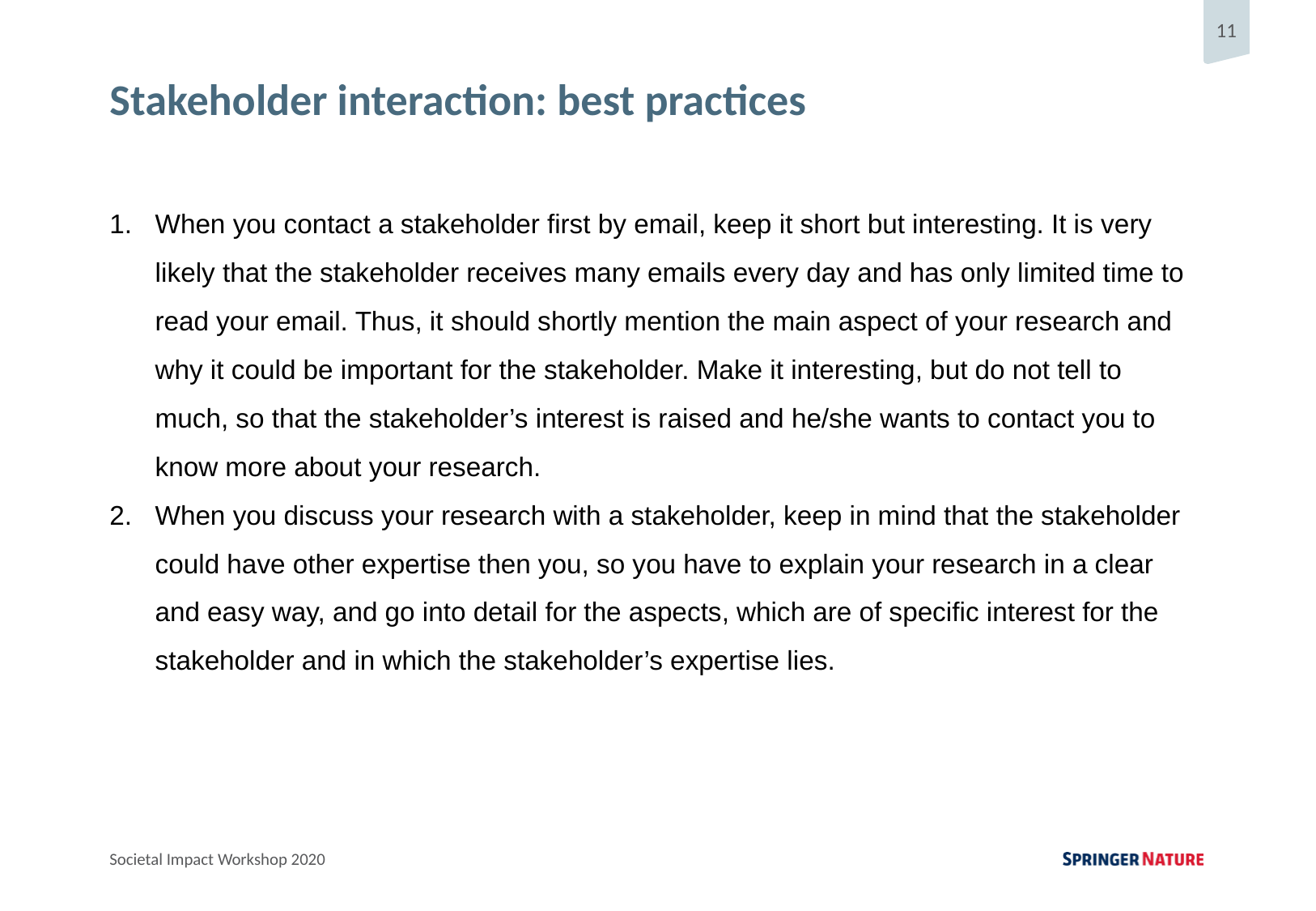

Stakeholder interaction: best practices
When you contact a stakeholder first by email, keep it short but interesting. It is very likely that the stakeholder receives many emails every day and has only limited time to read your email. Thus, it should shortly mention the main aspect of your research and why it could be important for the stakeholder. Make it interesting, but do not tell to much, so that the stakeholder’s interest is raised and he/she wants to contact you to know more about your research.
When you discuss your research with a stakeholder, keep in mind that the stakeholder could have other expertise then you, so you have to explain your research in a clear and easy way, and go into detail for the aspects, which are of specific interest for the stakeholder and in which the stakeholder’s expertise lies.